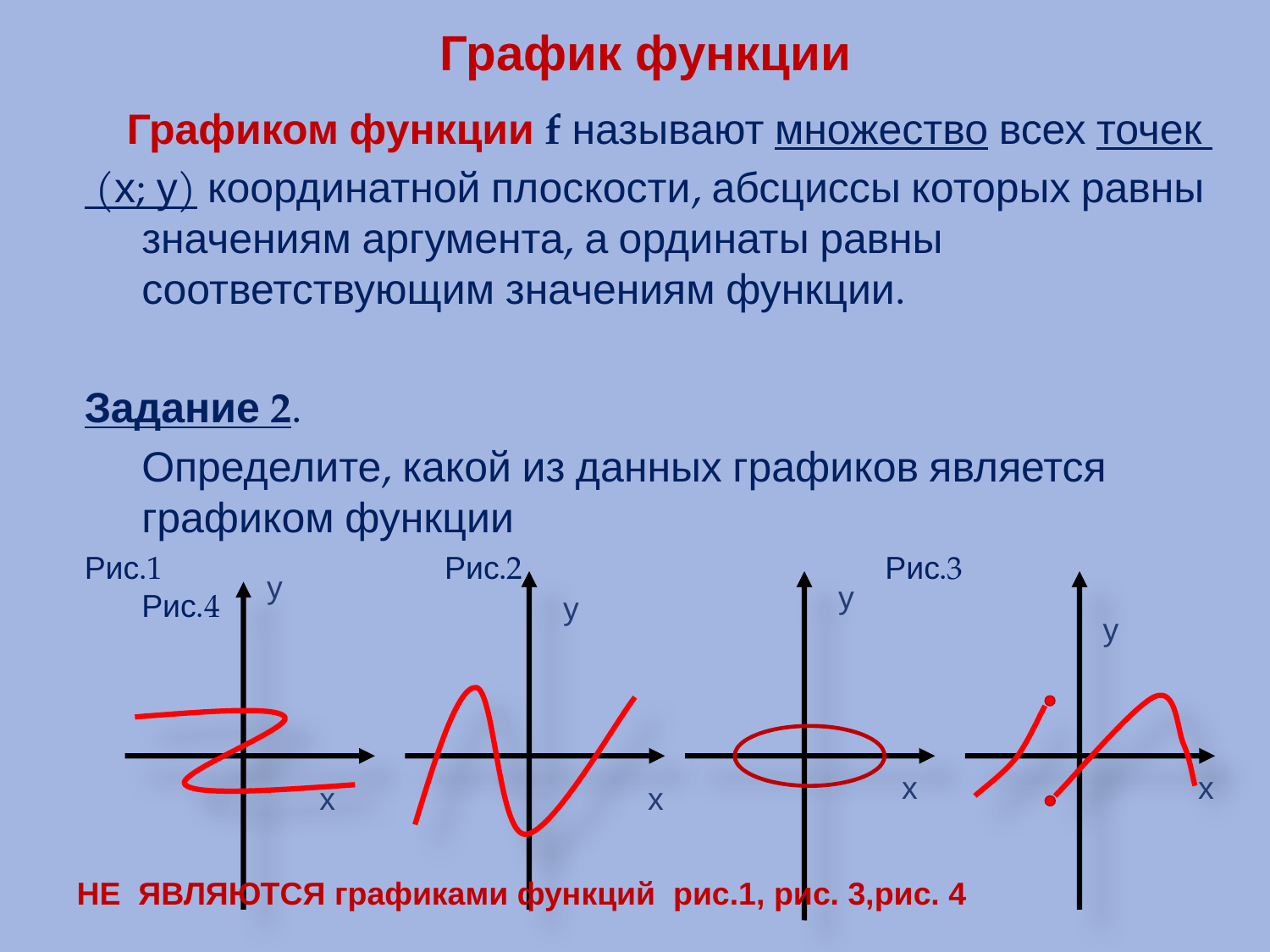

# График функции
    Графиком функции f называют множество всех точек
 (х; у) координатной плоскости, абсциссы которых равны значениям аргумента, а ординаты равны соответствующим значениям функции.

Задание 2.
	Определите, какой из данных графиков является графиком функции
Рис.1                                   Рис.2                                             Рис.3                       Рис.4
у

у

у
у

х
х
х
х

НЕ  ЯВЛЯЮТСЯ графиками функций  рис.1, рис. 3,рис. 4